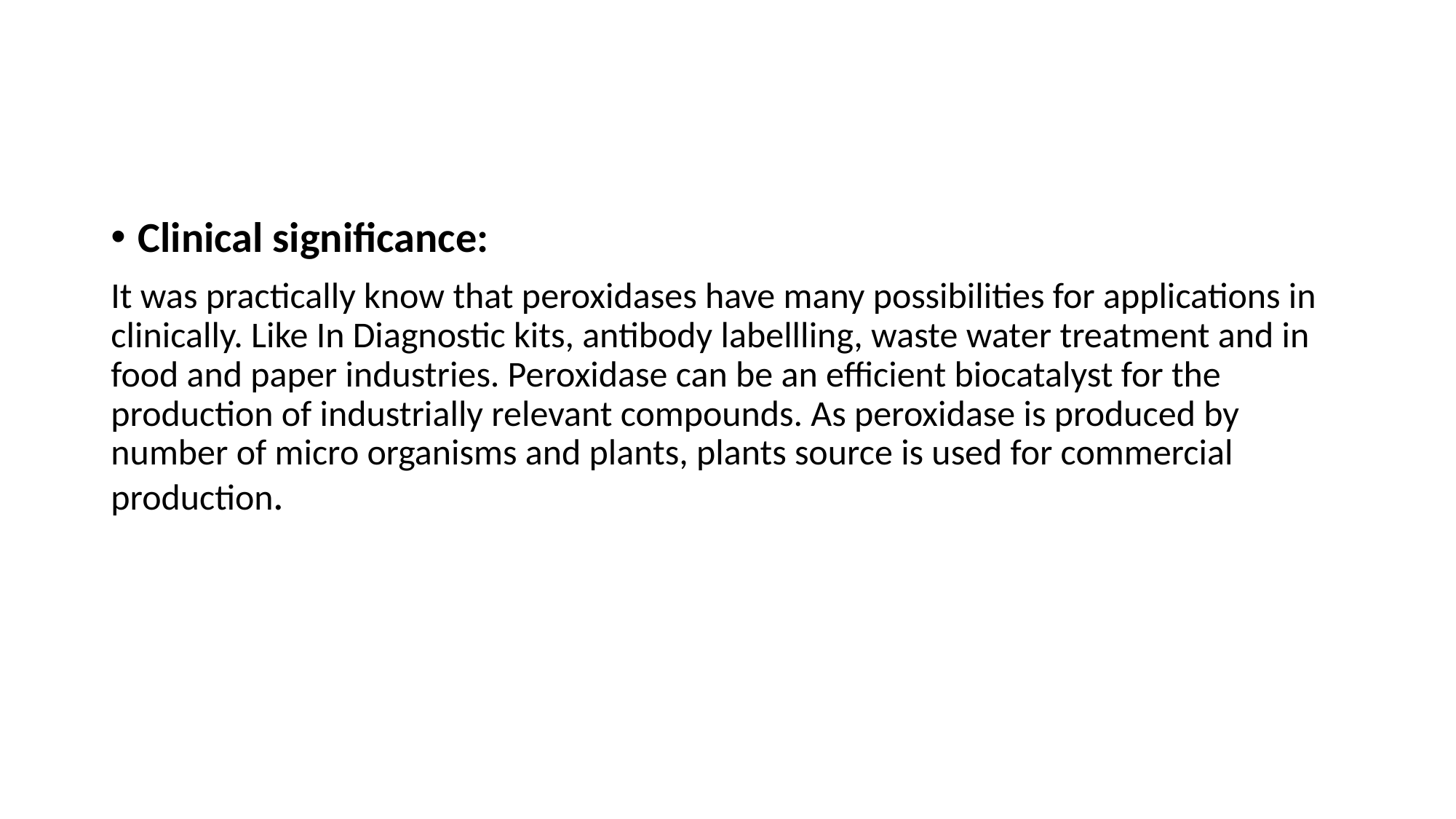

#
Clinical significance:
It was practically know that peroxidases have many possibilities for applications in clinically. Like In Diagnostic kits, antibody labellling, waste water treatment and in food and paper industries. Peroxidase can be an efficient biocatalyst for the production of industrially relevant compounds. As peroxidase is produced by number of micro organisms and plants, plants source is used for commercial production.